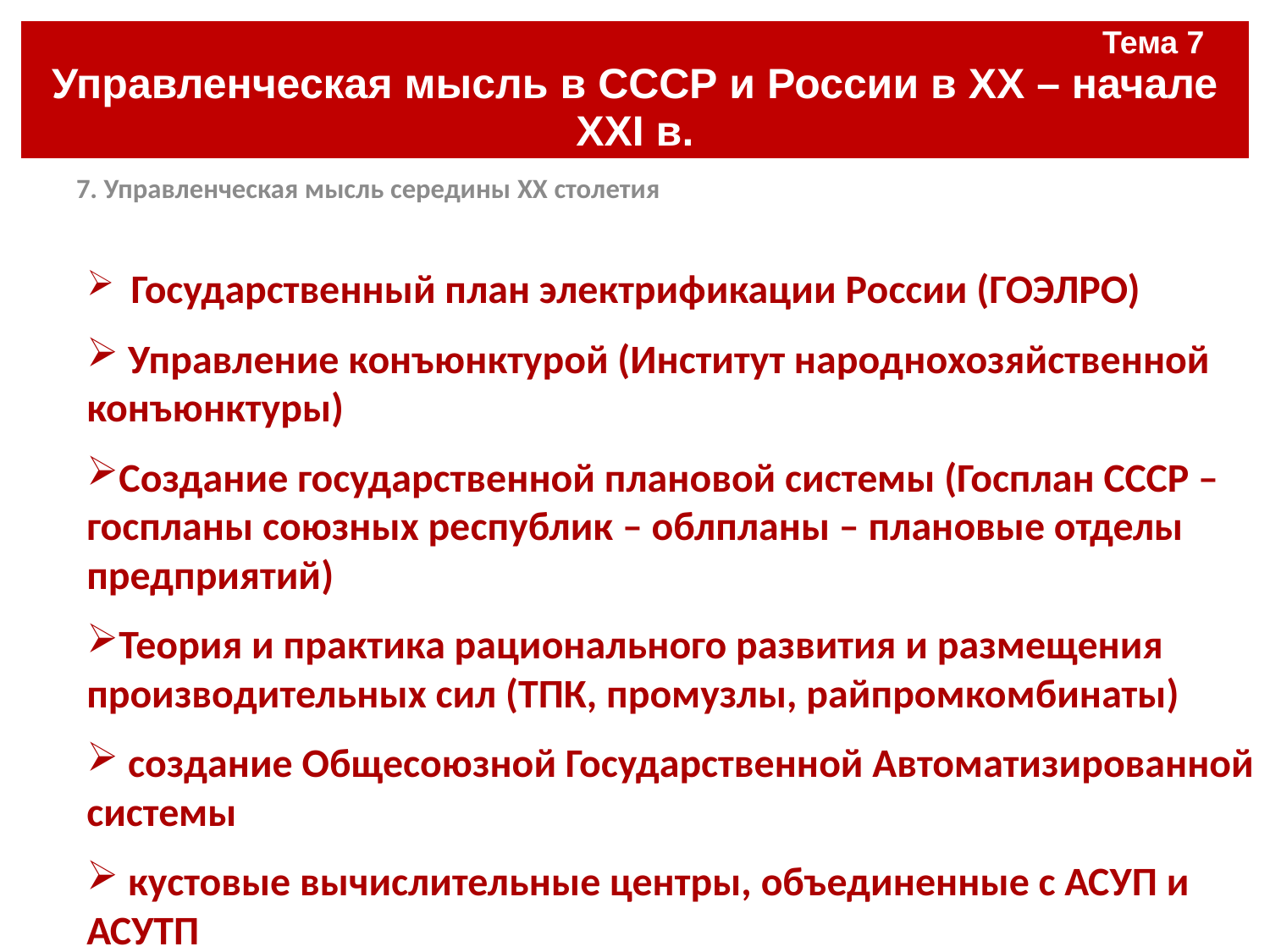

| Тема 7 Управленческая мысль в СССР и России в ХХ – начале ХХI в. |
| --- |
7. Управленческая мысль середины XX столетия

#
  Государственный план электрификации России (ГОЭЛРО)
 Управление конъюнктурой (Институт народнохозяйственной конъюнктуры)
Создание государственной плановой системы (Госплан СССР – госпланы союзных республик – облпланы – плановые отделы предприятий)
Теория и практика рационального развития и размещения производительных сил (ТПК, промузлы, райпромкомбинаты)
 создание Общесоюзной Государственной Автоматизированной системы
 кустовые вычислительные центры, объединенные с АСУП и АСУТП